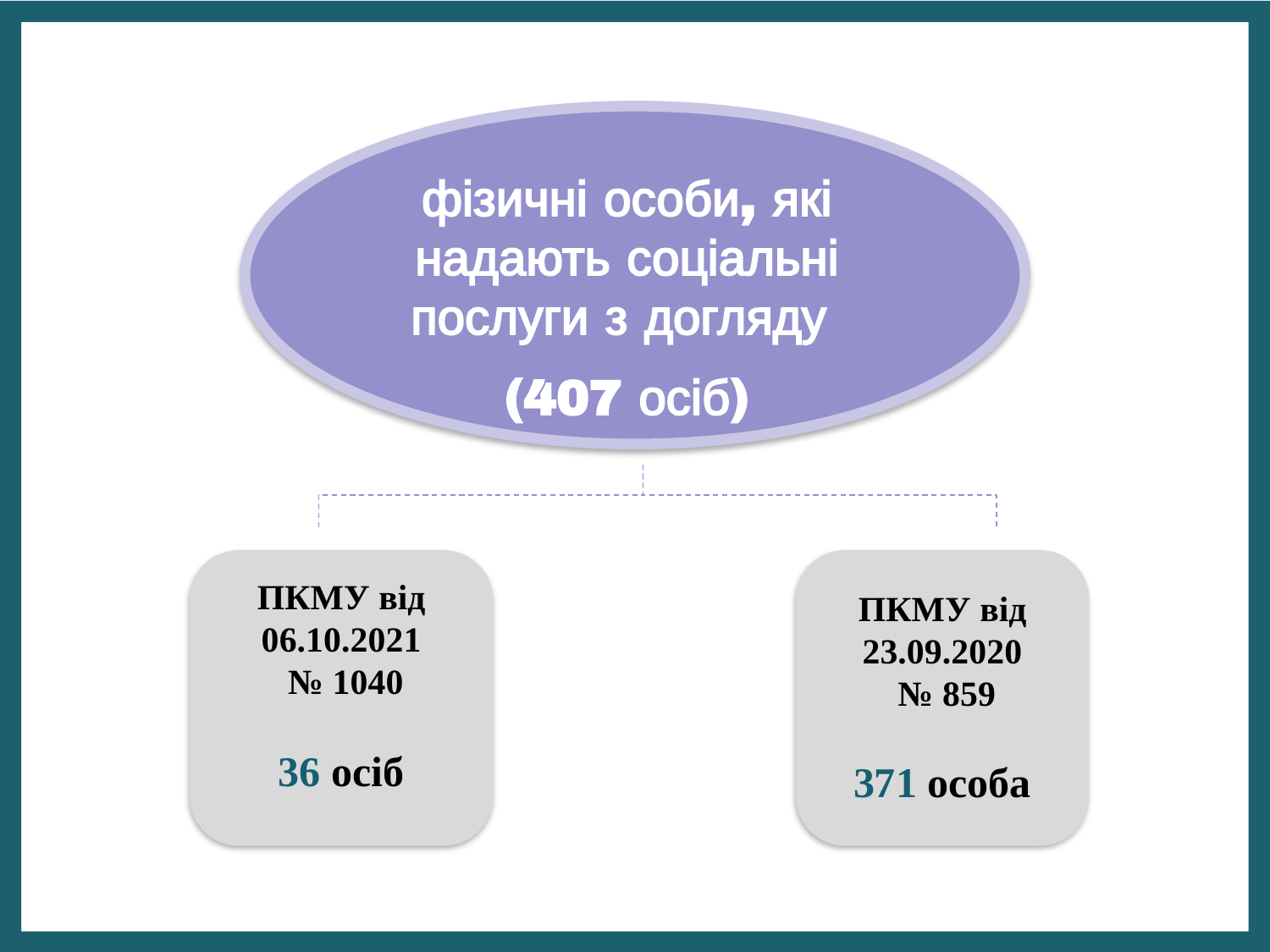

фізичні особи, які надають соціальні послуги з догляду

(407 осіб)

ПКМУ від 06.10.2021
 № 1040

36 осіб

ПКМУ від 23.09.2020
 № 859

371 особа